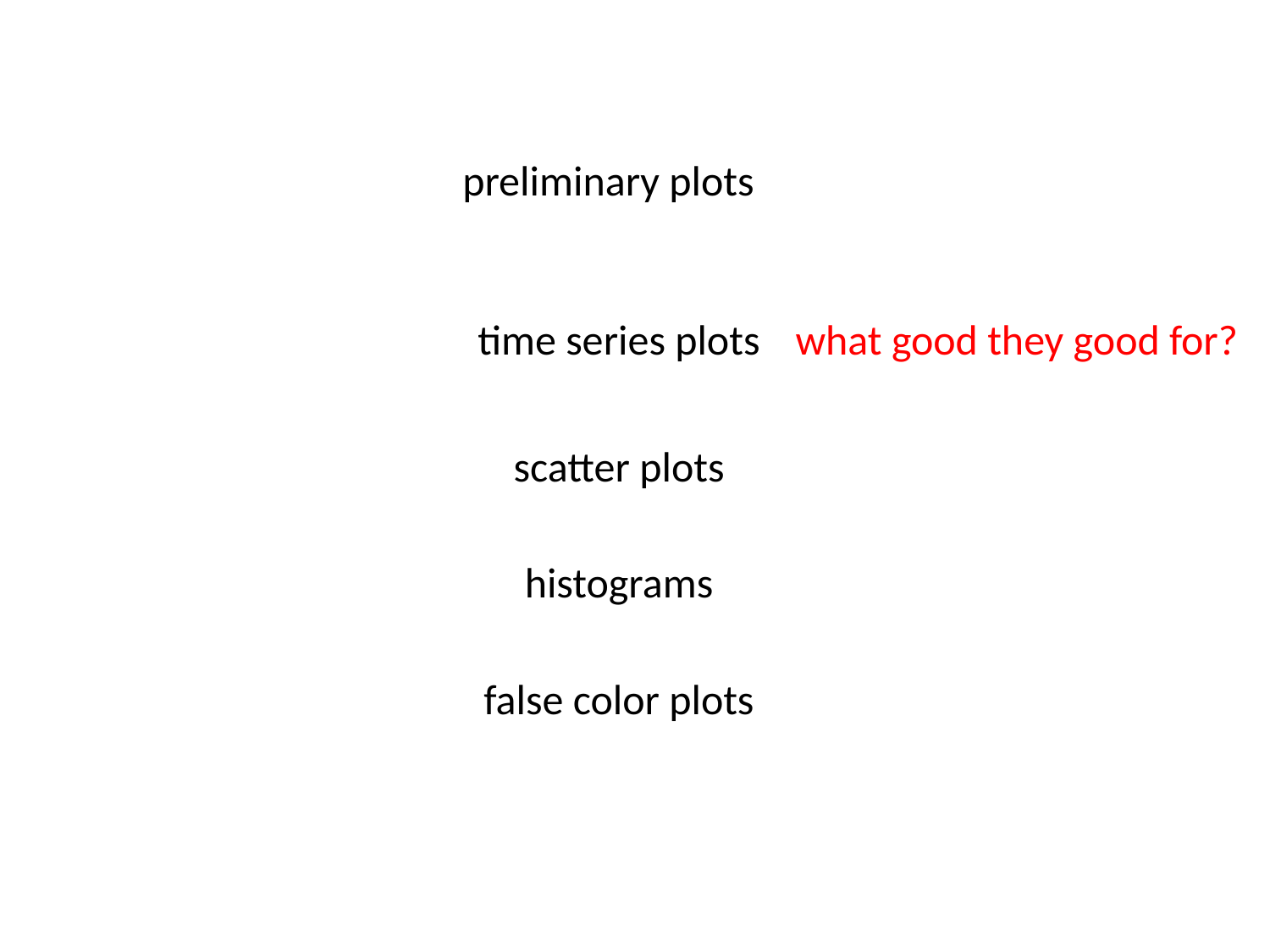

preliminary plots
time series plots
what good they good for?
scatter plots
histograms
false color plots